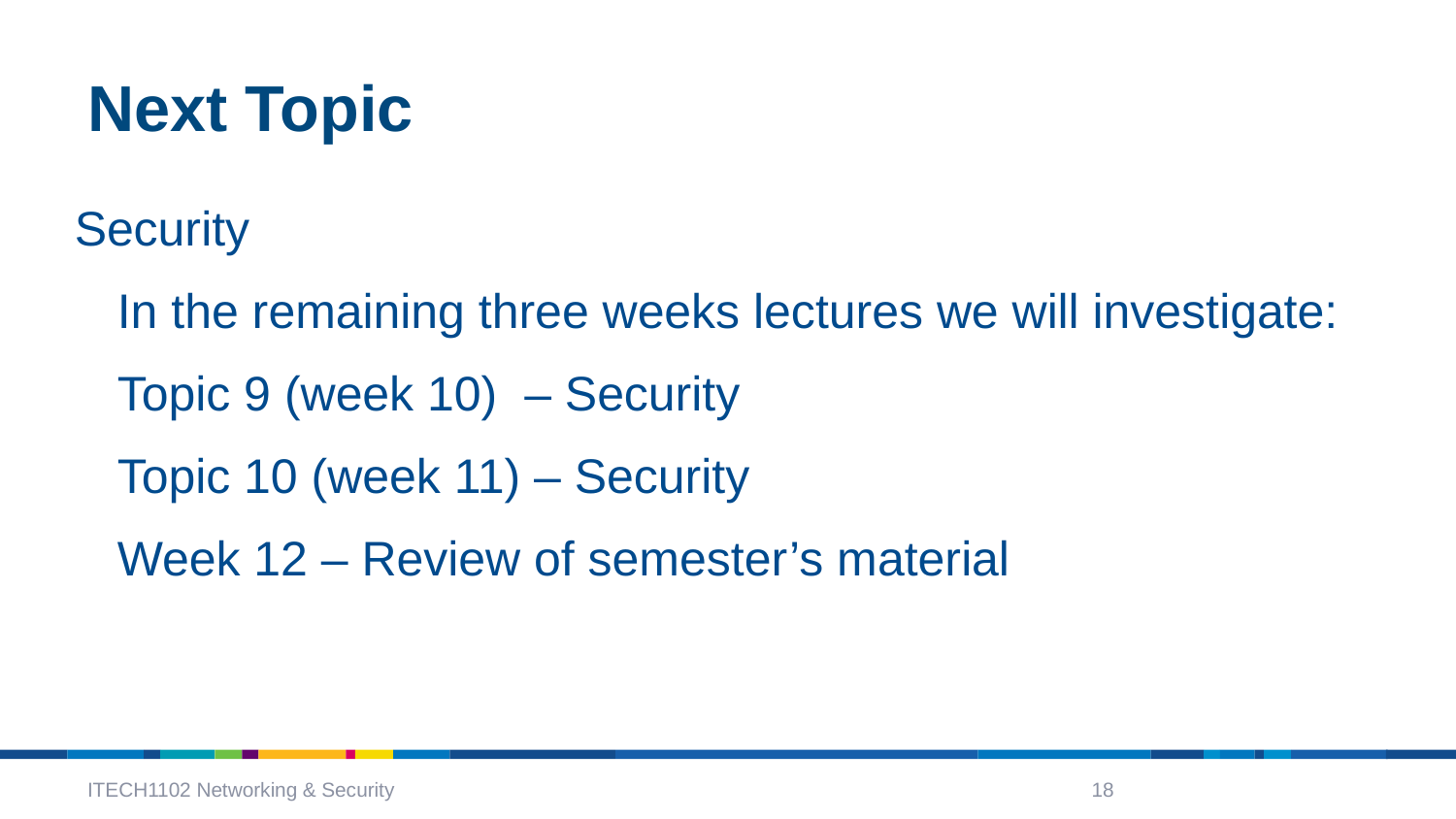

# Next Topic
Security
In the remaining three weeks lectures we will investigate:
Topic 9 (week 10)  – Security
Topic 10 (week 11) – Security
Week 12 – Review of semester’s material

ITECH1102 Networking & Security
18